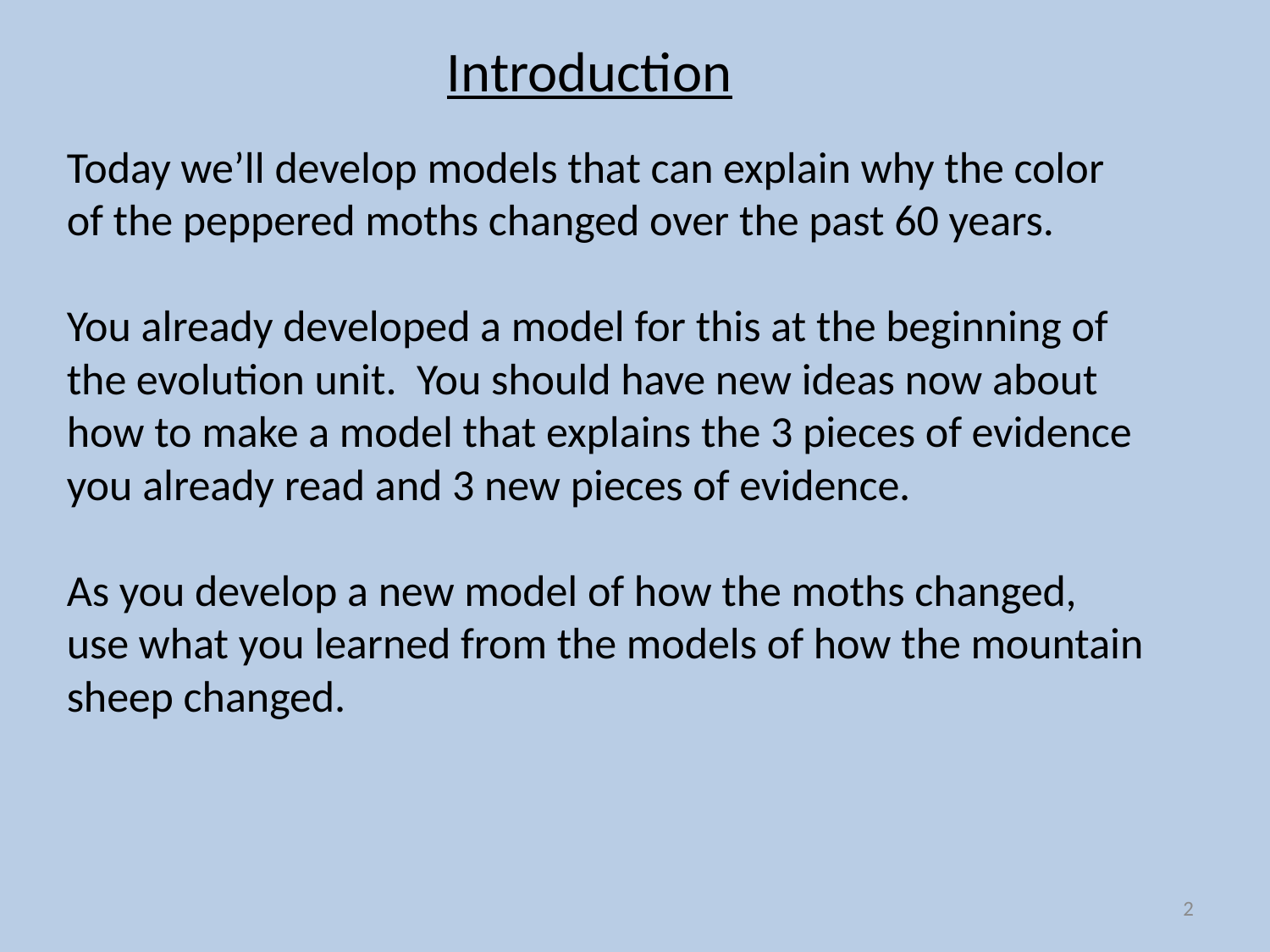

Introduction
Today we’ll develop models that can explain why the color
of the peppered moths changed over the past 60 years.

You already developed a model for this at the beginning of
the evolution unit.  You should have new ideas now about
how to make a model that explains the 3 pieces of evidence
you already read and 3 new pieces of evidence.

As you develop a new model of how the moths changed,
use what you learned from the models of how the mountain
sheep changed.

2